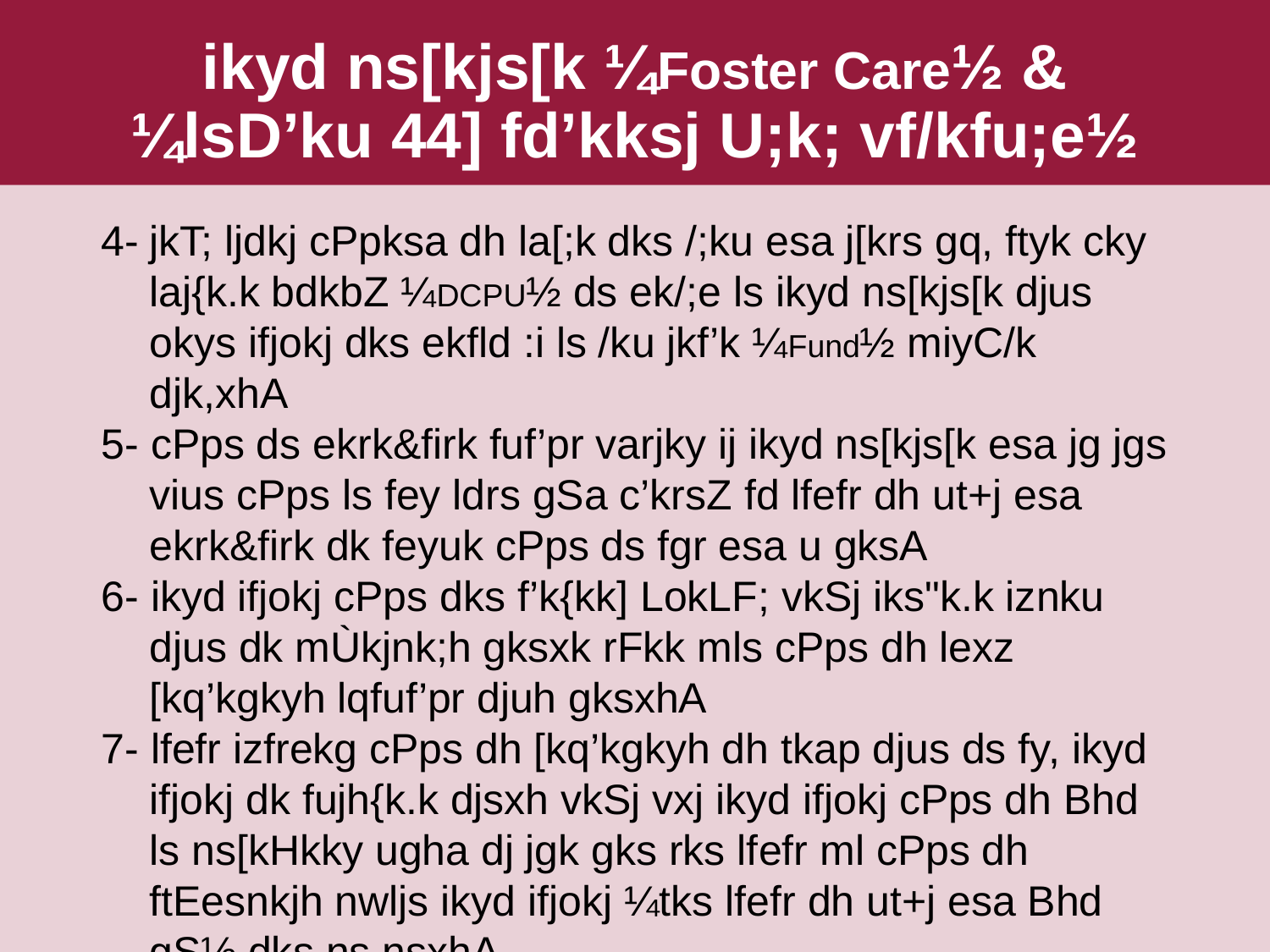

ikyd ns[kjs[k ¼Foster Care½ &
¼lsD’ku 44] fd’kksj U;k; vf/kfu;e½
4-	jkT; ljdkj cPpksa dh la[;k dks /;ku esa j[krs gq, ftyk cky laj{k.k bdkbZ ¼DCPU½ ds ek/;e ls ikyd ns[kjs[k djus okys ifjokj dks ekfld :i ls /ku jkf’k ¼Fund½ miyC/k djk,xhA
5- cPps ds ekrk&firk fuf’pr varjky ij ikyd ns[kjs[k esa jg jgs vius cPps ls fey ldrs gSa c’krsZ fd lfefr dh ut+j esa ekrk&firk dk feyuk cPps ds fgr esa u gksA
6- ikyd ifjokj cPps dks f’k{kk] LokLF; vkSj iks"k.k iznku djus dk mÙkjnk;h gksxk rFkk mls cPps dh lexz [kq’kgkyh lqfuf’pr djuh gksxhA
7- lfefr izfrekg cPps dh [kq’kgkyh dh tkap djus ds fy, ikyd ifjokj dk fujh{k.k djsxh vkSj vxj ikyd ifjokj cPps dh Bhd ls ns[kHkky ugha dj jgk gks rks lfefr ml cPps dh ftEesnkjh nwljs ikyd ifjokj ¼tks lfefr dh ut+j esa Bhd gS½ dks ns nsxhA
8- lfefr fdlh Hkh cPps dks tks nÙkd&xzg.k ¼Adoption½ ds fy, mi;qDr gS] ikyd ifjokj dks yEcs le; ds fy, ugha nsxhA